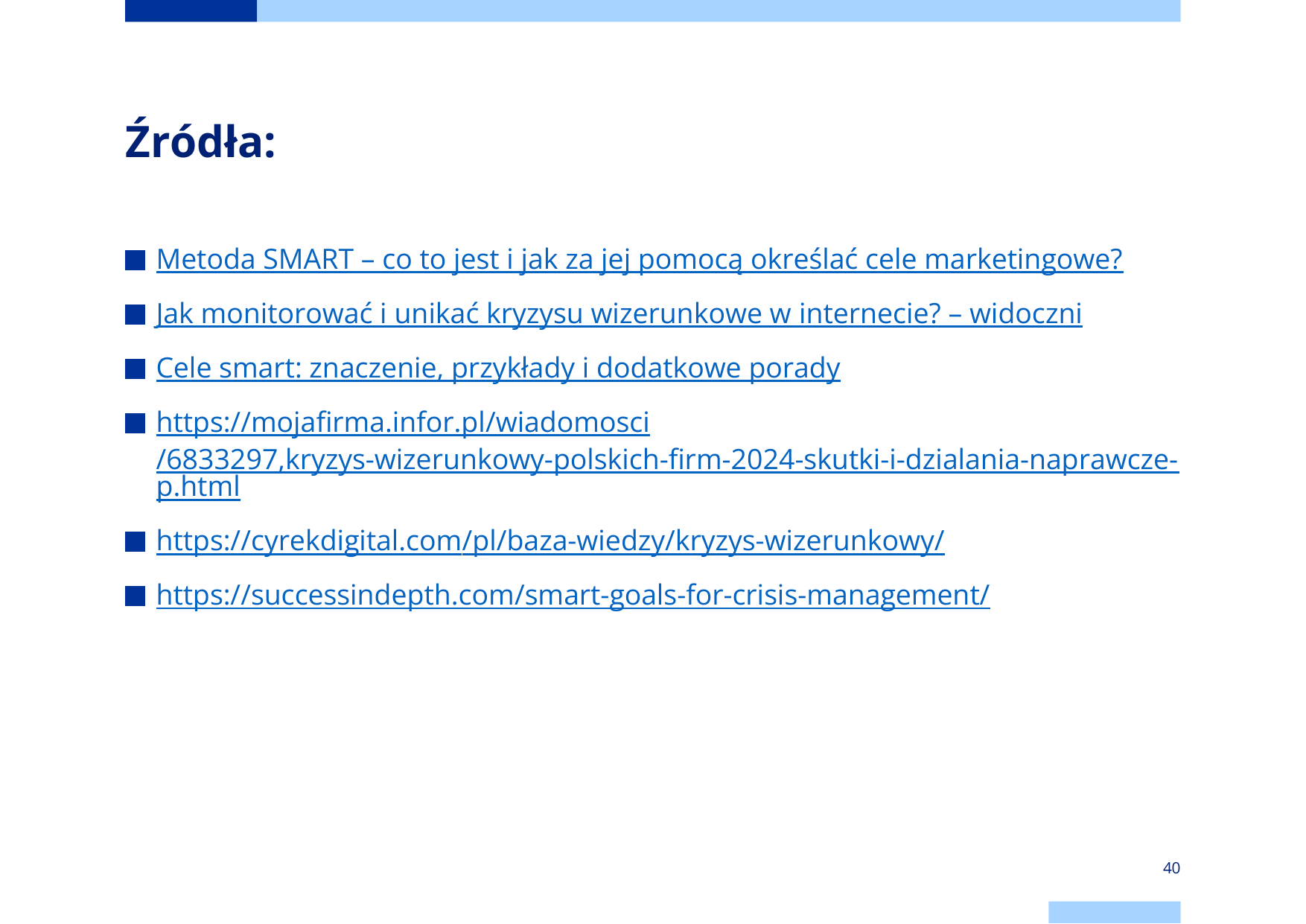

# Źródła:
Metoda SMART – co to jest i jak za jej pomocą określać cele marketingowe?
Jak monitorować i unikać kryzysu wizerunkowe w internecie? – widoczni
Cele smart: znaczenie, przykłady i dodatkowe porady
https://mojafirma.infor.pl/wiadomosci/6833297,kryzys-wizerunkowy-polskich-firm-2024-skutki-i-dzialania-naprawcze-p.html
https://cyrekdigital.com/pl/baza-wiedzy/kryzys-wizerunkowy/
https://successindepth.com/smart-goals-for-crisis-management/

40